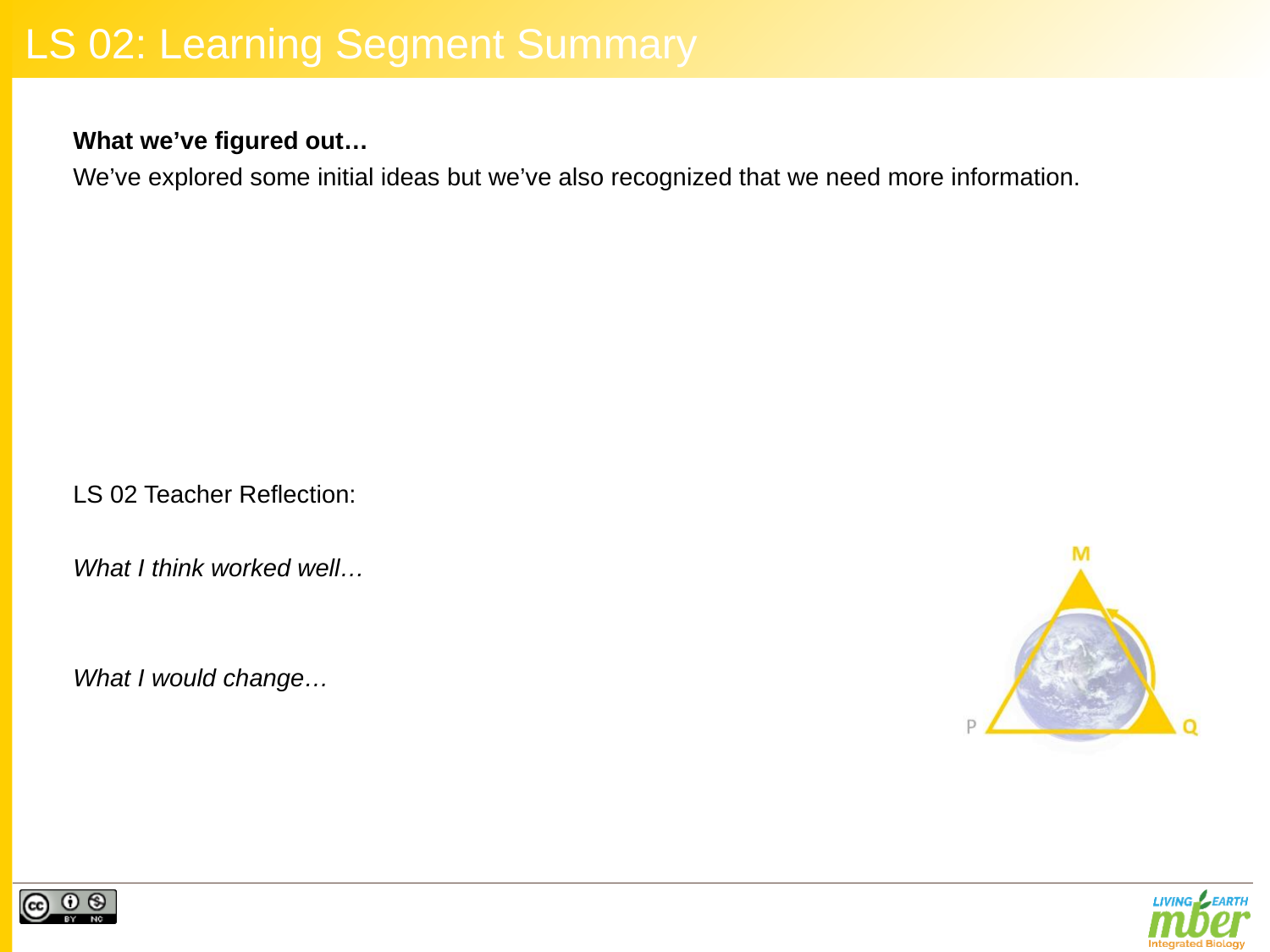

# LS 02: Learning Segment Summary
What we’ve figured out…
We’ve explored some initial ideas but we’ve also recognized that we need more information.

LS 02 Teacher Reflection:

What I think worked well…

What I would change…